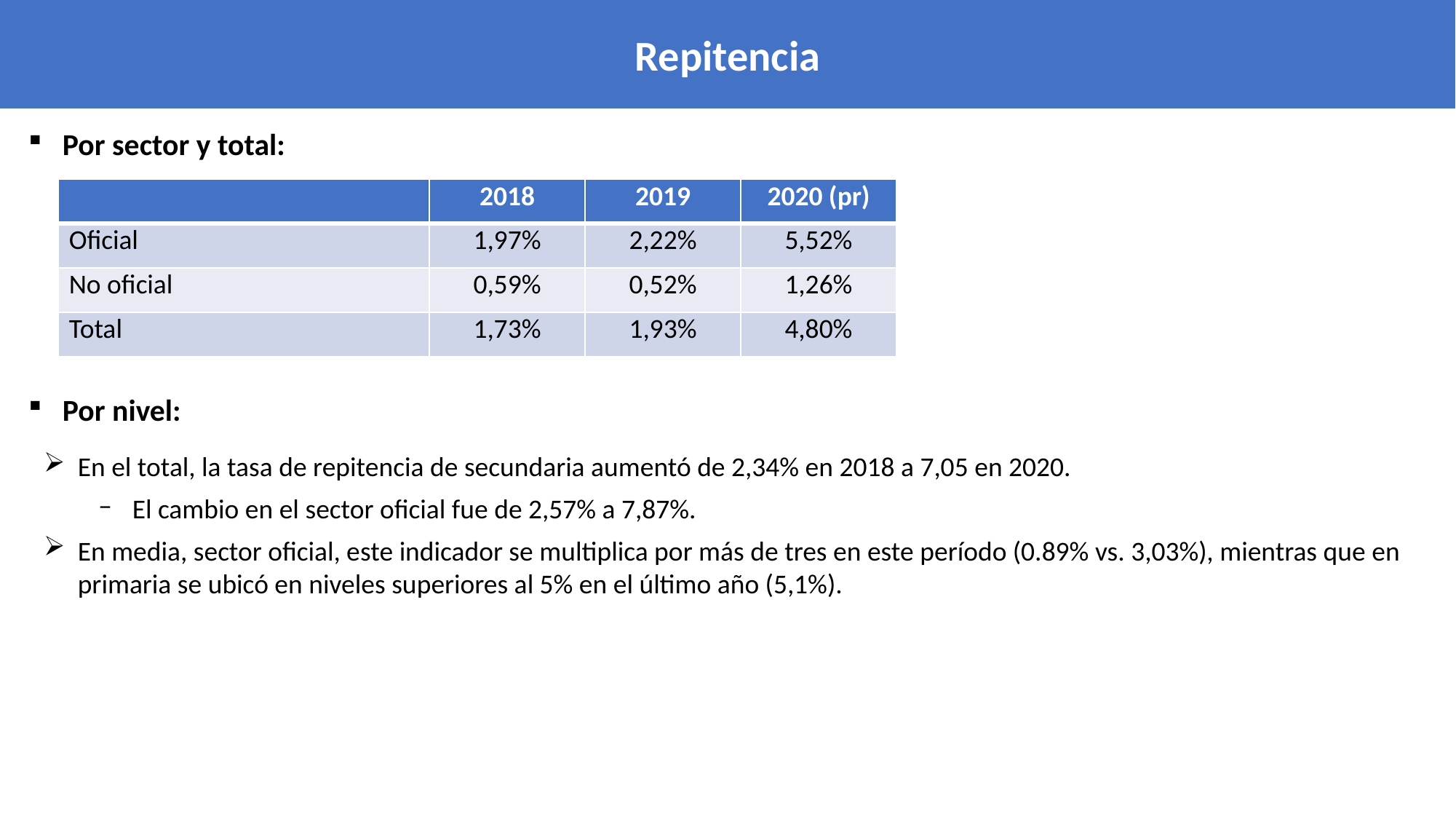

Repitencia
Por sector y total:
|  | 2018 | 2019 | 2020 (pr) |
| --- | --- | --- | --- |
| Oficial | 1,97% | 2,22% | 5,52% |
| No oficial | 0,59% | 0,52% | 1,26% |
| Total | 1,73% | 1,93% | 4,80% |
Por nivel:
En el total, la tasa de repitencia de secundaria aumentó de 2,34% en 2018 a 7,05 en 2020.
El cambio en el sector oficial fue de 2,57% a 7,87%.
En media, sector oficial, este indicador se multiplica por más de tres en este período (0.89% vs. 3,03%), mientras que en primaria se ubicó en niveles superiores al 5% en el último año (5,1%).